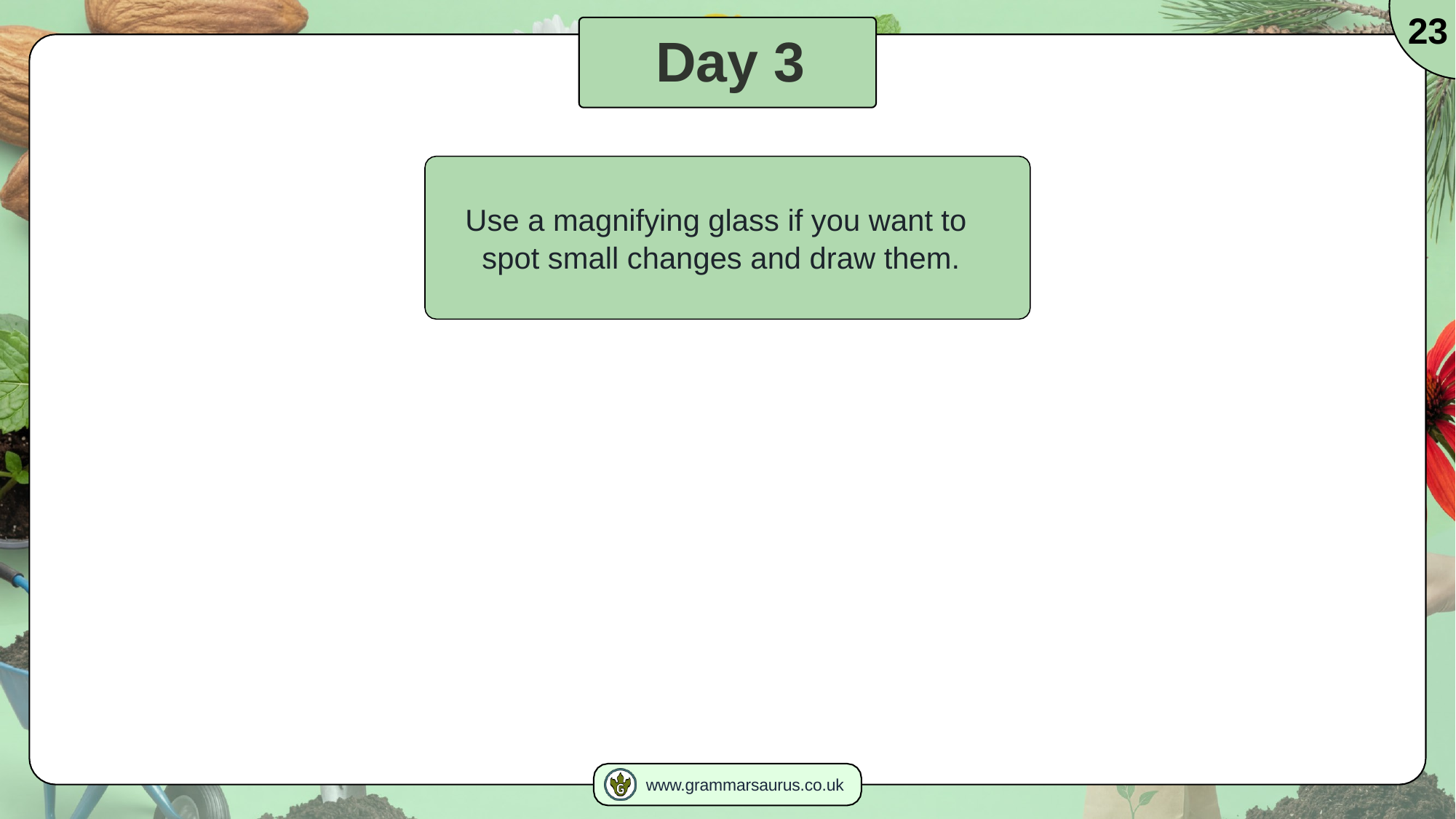

23

# Day 3

Use a magnifying glass if you want to spot small changes and draw them.
www.grammarsaurus.co.uk